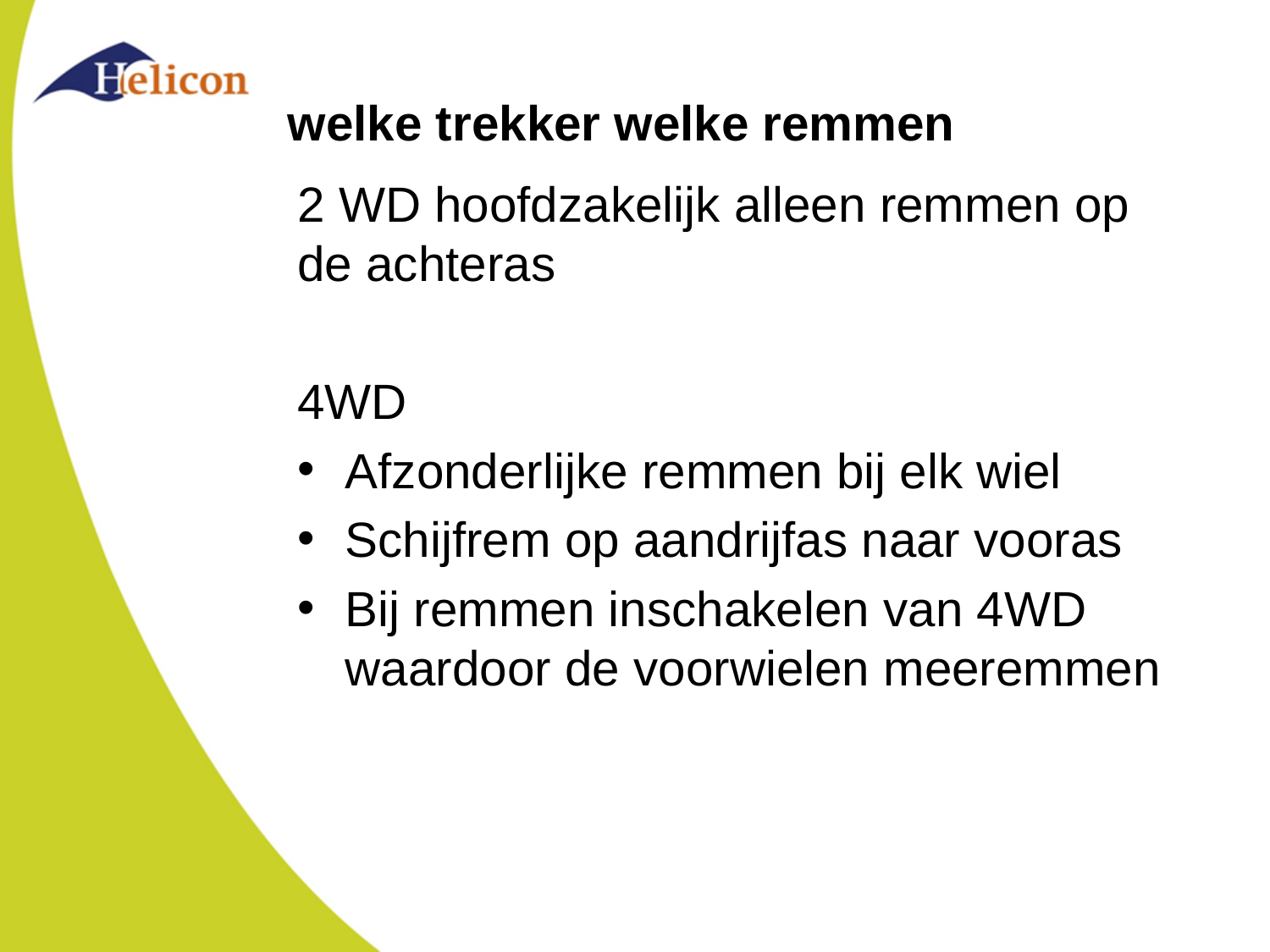

# welke trekker welke remmen
2 WD hoofdzakelijk alleen remmen op de achteras

4WD
Afzonderlijke remmen bij elk wiel
Schijfrem op aandrijfas naar vooras
Bij remmen inschakelen van 4WD waardoor de voorwielen meeremmen